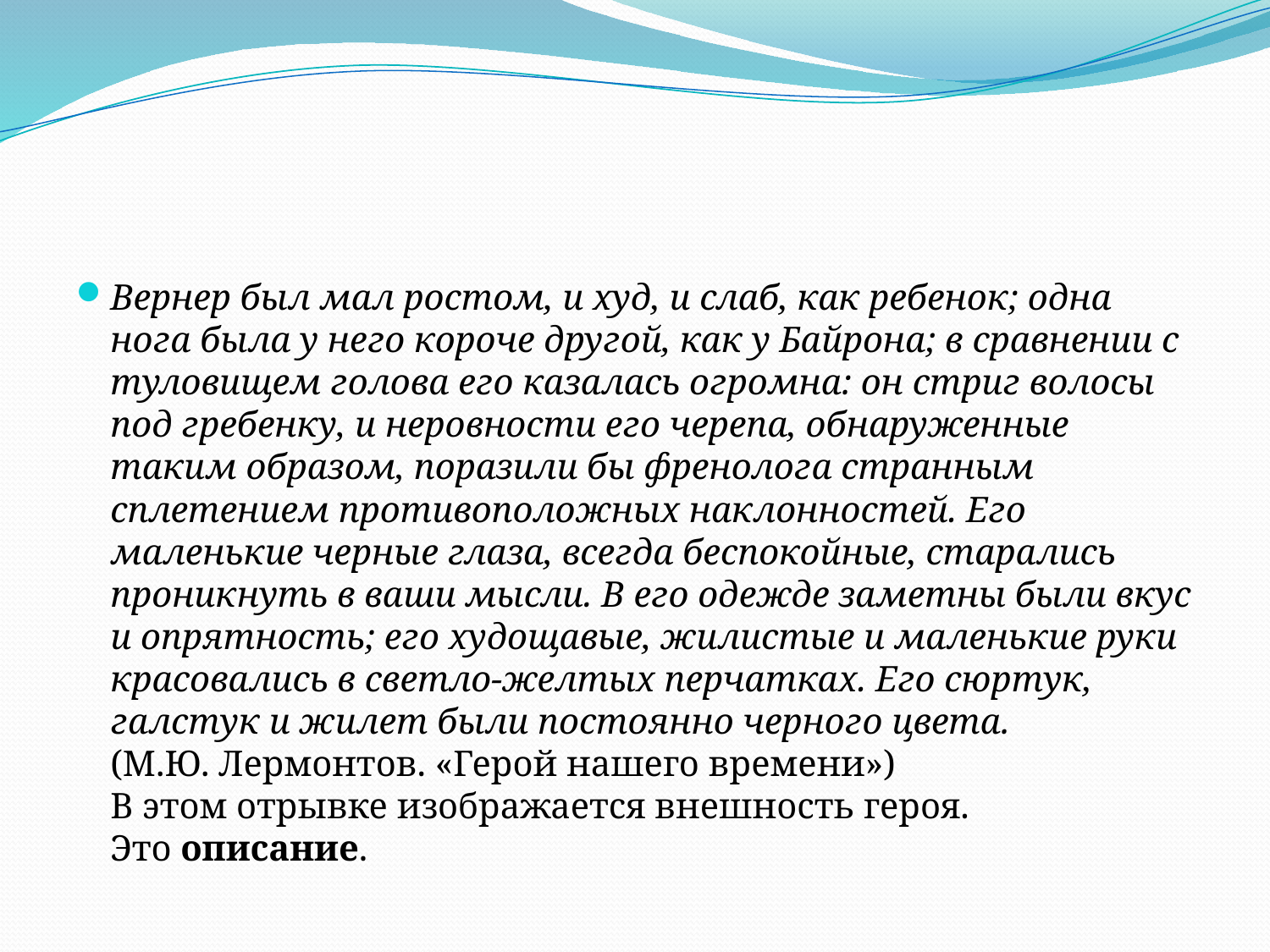

#
Вернер был мал ростом, и худ, и слаб, как ребенок; одна нога была у него короче другой, как у Байрона; в сравнении с туловищем голова его казалась огромна: он стриг волосы под гребенку, и неровности его черепа, обнаруженные таким образом, поразили бы френолога странным сплетением противоположных наклонностей. Его маленькие черные глаза, всегда беспокойные, старались проникнуть в ваши мысли. В его одежде заметны были вкус и опрятность; его худощавые, жилистые и маленькие руки красовались в светло-желтых перчатках. Его сюртук, галстук и жилет были постоянно черного цвета.
(М.Ю. Лермонтов. «Герой нашего времени»)
В этом отрывке изображается внешность героя. Это описание.